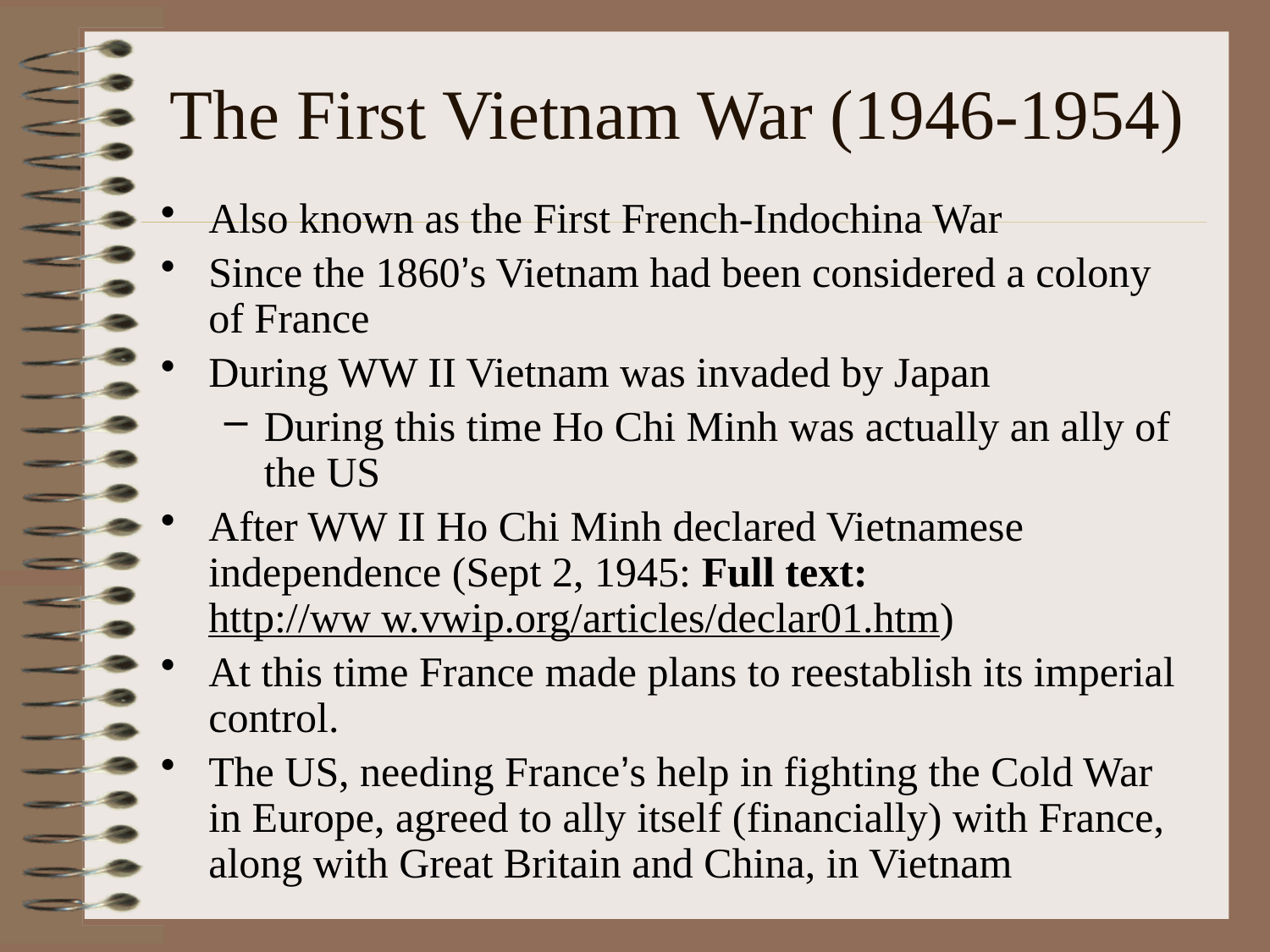

# The First Vietnam War (1946-1954)
Also known as the First French-Indochina War
Since the 1860’s Vietnam had been considered a colony of France
During WW II Vietnam was invaded by Japan
During this time Ho Chi Minh was actually an ally of the US
After WW II Ho Chi Minh declared Vietnamese independence (Sept 2, 1945: Full text: http://ww w.vwip.org/articles/declar01.htm)
At this time France made plans to reestablish its imperial control.
The US, needing France’s help in fighting the Cold War in Europe, agreed to ally itself (financially) with France, along with Great Britain and China, in Vietnam